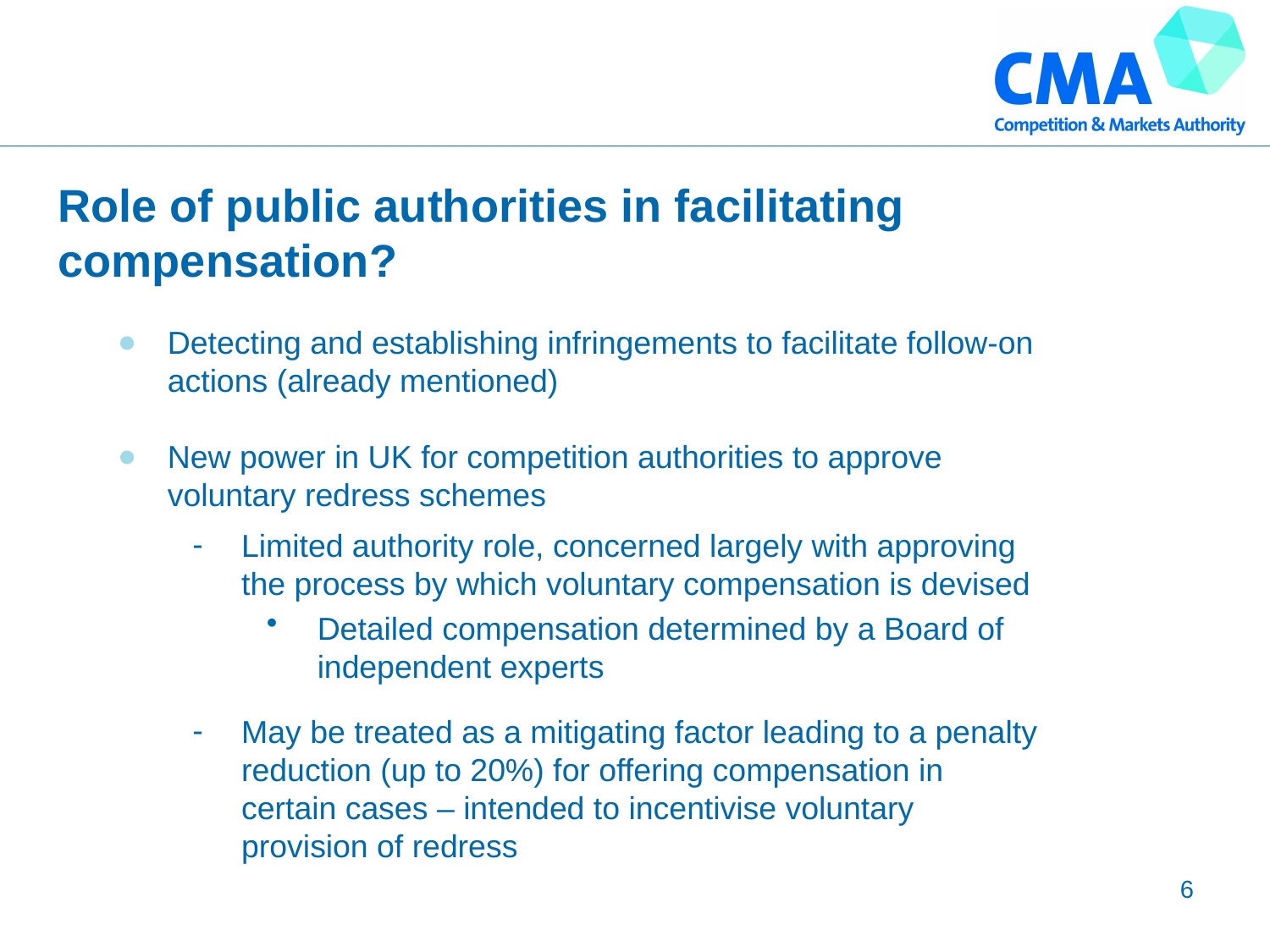

# Role of public authorities in facilitating compensation?
Detecting and establishing infringements to facilitate follow-on actions (already mentioned)
New power in UK for competition authorities to approve voluntary redress schemes
Limited authority role, concerned largely with approving the process by which voluntary compensation is devised
Detailed compensation determined by a Board of independent experts
May be treated as a mitigating factor leading to a penalty reduction (up to 20%) for offering compensation in certain cases – intended to incentivise voluntary provision of redress

6